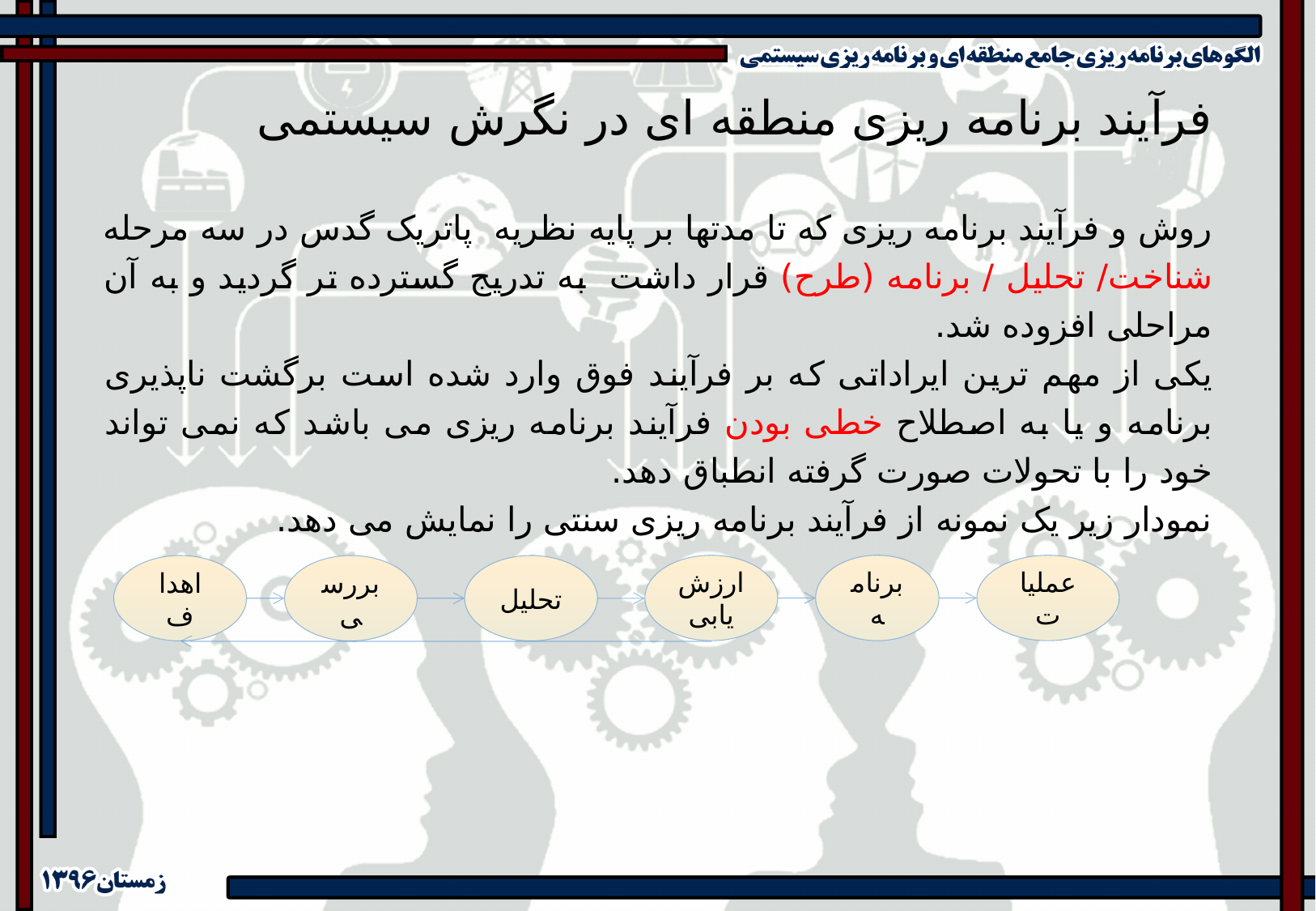

فرآیند برنامه ریزی منطقه ای در نگرش سیستمی

روش و فرآیند برنامه ریزی که تا مدتها بر پایه نظریه  پاتریک گدس در سه مرحله شناخت/ تحلیل / برنامه (طرح) قرار داشت  به تدریج گسترده تر گردید و به آن مراحلی افزوده شد.
یکی از مهم ترین ایراداتی که بر فرآیند فوق وارد شده است برگشت ناپذیری برنامه و یا به اصطلاح خطی بودن فرآیند برنامه ریزی می باشد که نمی تواند خود را با تحولات صورت گرفته انطباق دهد.
نمودار زیر یک نمونه از فرآیند برنامه ریزی سنتی را نمایش می دهد.

ارزش یابی
برنامه
عملیات
اهداف
بررسی
تحلیل